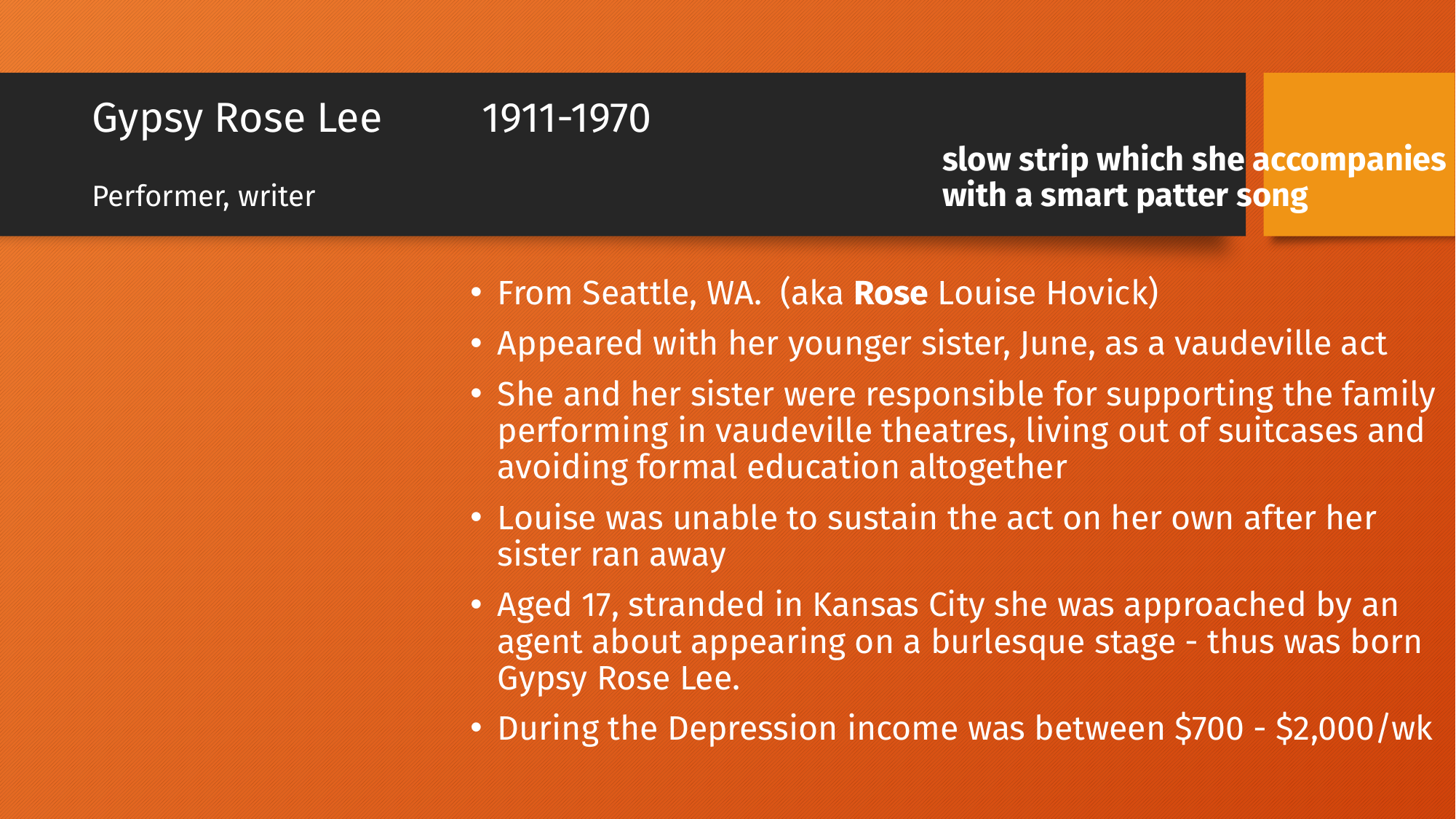

# Gypsy Rose Lee         1911-1970 Performer, writer
slow strip which she accompanies with a smart patter song
From Seattle, WA.  (aka Rose Louise Hovick)
Appeared with her younger sister, June, as a vaudeville act
She and her sister were responsible for supporting the family performing in vaudeville theatres, living out of suitcases and avoiding formal education altogether
Louise was unable to sustain the act on her own after her sister ran away
Aged 17, stranded in Kansas City she was approached by an agent about appearing on a burlesque stage - thus was born Gypsy Rose Lee.
During the Depression income was between $700 - $2,000/wk